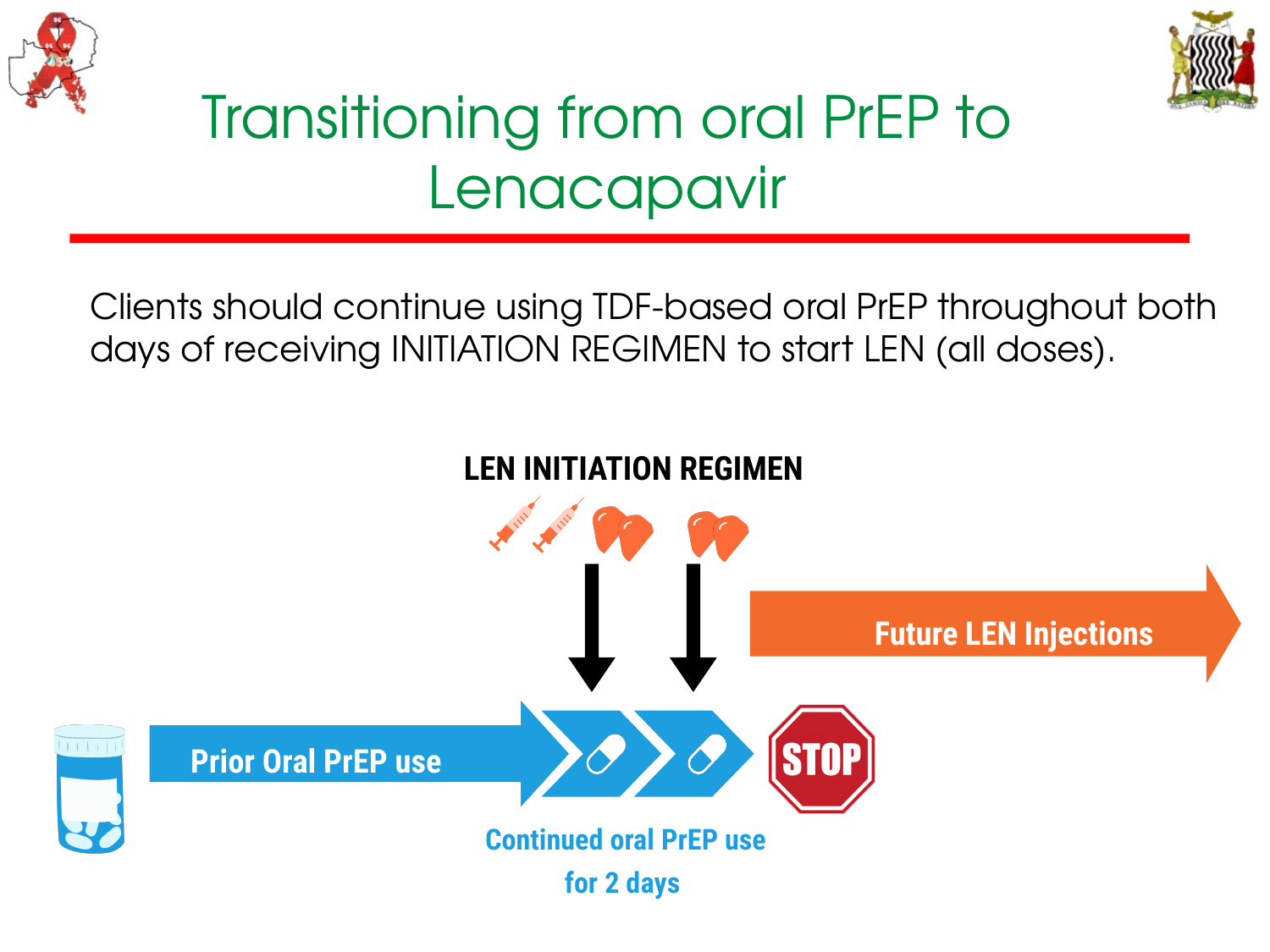

# Transitioning from oral PrEP to Lenacapavir
Clients should continue using TDF-based oral PrEP throughout both days of receiving INITIATION REGIMEN to start LEN (all doses).
LEN INITIATION REGIMEN

Future LEN Injections

Prior Oral PrEP use

Continued oral PrEP use for 2 days